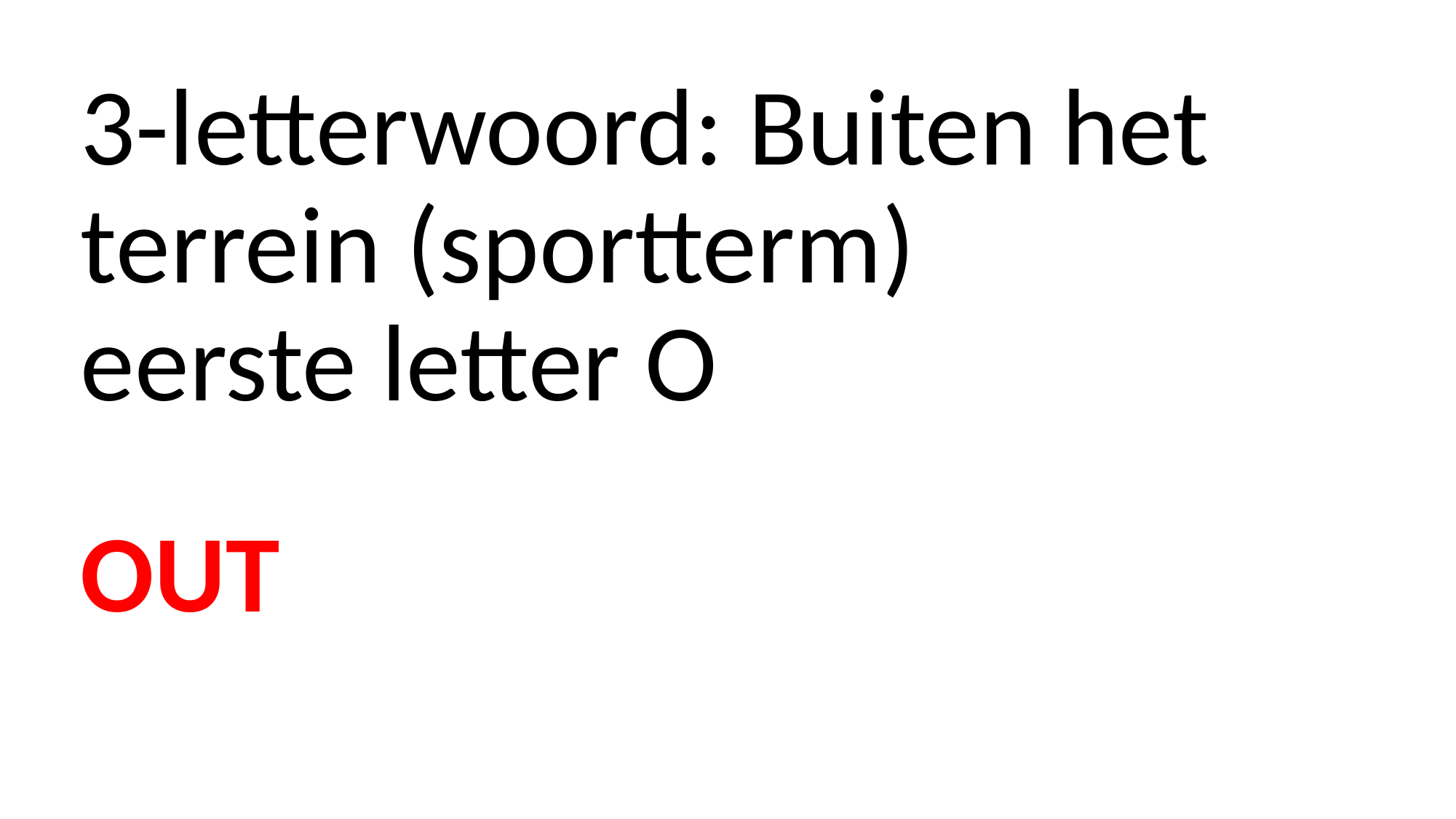

# 3-letterwoord: Buiten het terrein (sportterm) eerste letter O
OUT